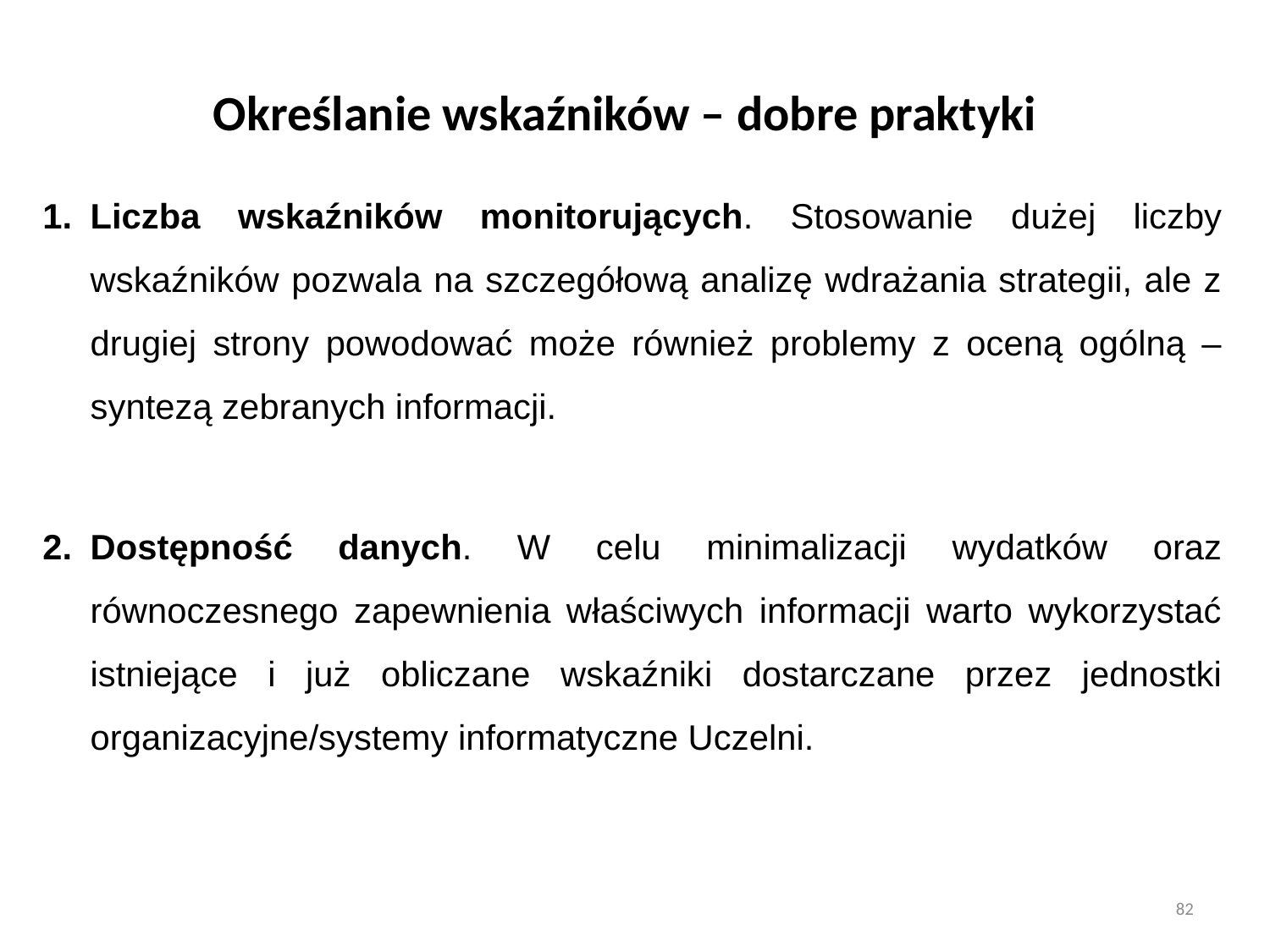

Określanie wskaźników – dobre praktyki
Liczba wskaźników monitorujących. Stosowanie dużej liczby wskaźników pozwala na szczegółową analizę wdrażania strategii, ale z drugiej strony powodować może również problemy z oceną ogólną – syntezą zebranych informacji.

Dostępność danych. W celu minimalizacji wydatków oraz równoczesnego zapewnienia właściwych informacji warto wykorzystać istniejące i już obliczane wskaźniki dostarczane przez jednostki organizacyjne/systemy informatyczne Uczelni.

82